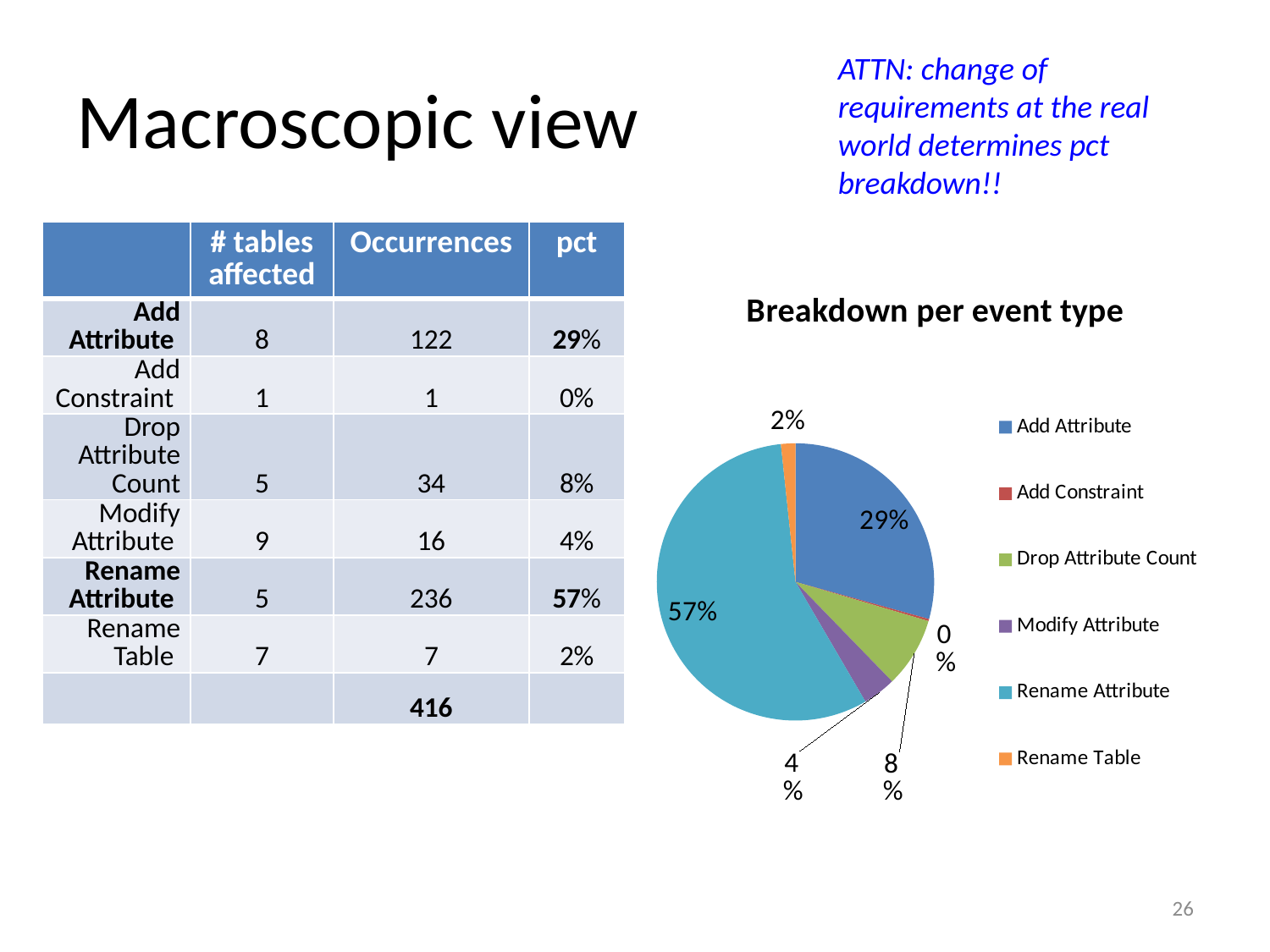

# Macroscopic view
ATTN: change of requirements at the real world determines pct breakdown!!
|  | # tables affected | Occurrences | pct |
| --- | --- | --- | --- |
| Add Attribute | 8 | 122 | 29% |
| Add Constraint | 1 | 1 | 0% |
| Drop Attribute Count | 5 | 34 | 8% |
| Modify Attribute | 9 | 16 | 4% |
| Rename Attribute | 5 | 236 | 57% |
| Rename Table | 7 | 7 | 2% |
|  |  | 416 |  |

### Chart: Breakdown per event type

| Category |  |
|---|---|
| Add Attribute  | 122.0 |
| Add Constraint  | 1.0 |
| Drop Attribute Count | 34.0 |
| Modify Attribute  | 16.0 |
| Rename Attribute  | 236.0 |
| Rename Table  | 7.0 |
26